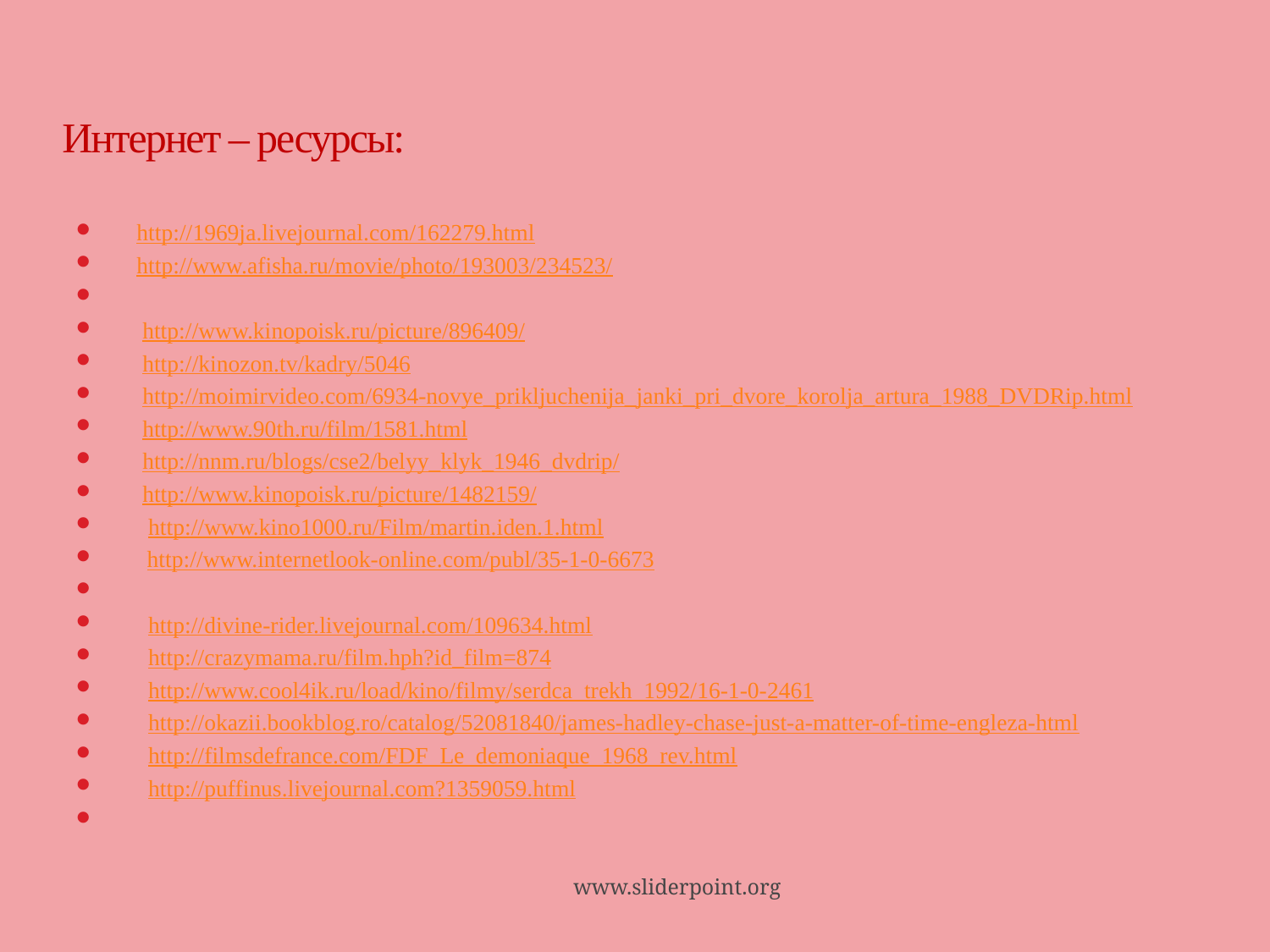

# Интернет – ресурсы:
1. http://1969ja.livejournal.com/162279.html
2. http://www.afisha.ru/movie/photo/193003/234523/
3.http://crazymama.ru/film.php?id_film=327
4.  http://www.kinopoisk.ru/picture/896409/
5.  http://kinozon.tv/kadry/5046
6.  http://moimirvideo.com/6934-novye_prikljuchenija_janki_pri_dvore_korolja_artura_1988_DVDRip.html
7.  http://www.90th.ru/film/1581.html
8.  http://nnm.ru/blogs/cse2/belyy_klyk_1946_dvdrip/
9.  http://www.kinopoisk.ru/picture/1482159/
10. http://www.kino1000.ru/Film/martin.iden.1.html
11. http://www.internetlook-online.com/publ/35-1-0-6673
12. http://books forfree.ru/Call_of_wild
13. http://divine-rider.livejournal.com/109634.html
14. http://crazymama.ru/film.hph?id_film=874
15. http://www.cool4ik.ru/load/kino/filmy/serdca_trekh_1992/16-1-0-2461
16. http://okazii.bookblog.ro/catalog/52081840/james-hadley-chase-just-a-matter-of-time-engleza-html
17. http://filmsdefrance.com/FDF_Le_demoniaque_1968_rev.html
18. http://puffinus.livejournal.com?1359059.html
19. http://www.aveclassies.net/blog/2011-12-03-265

www.sliderpoint.org